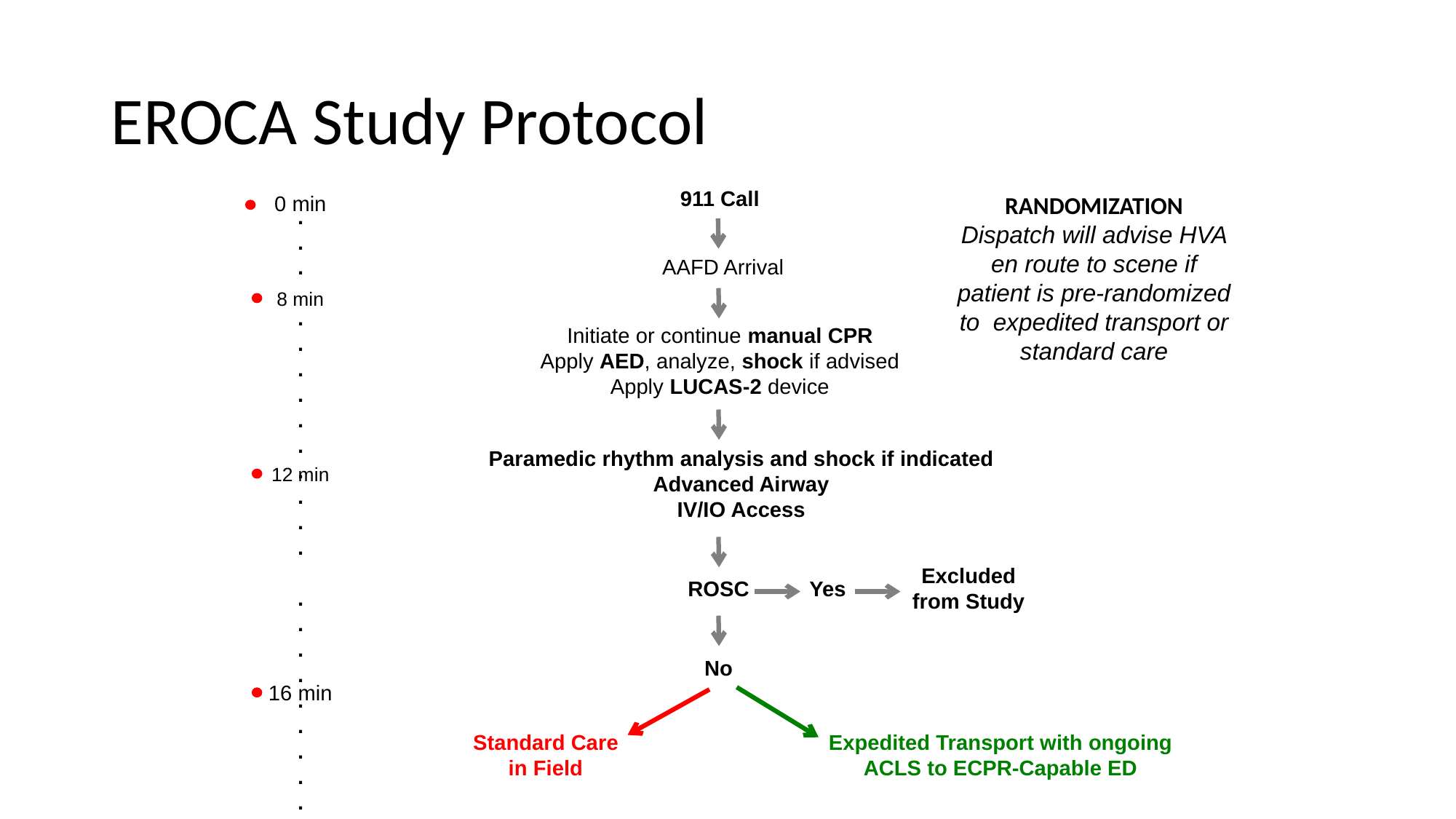

# EROCA Study Protocol
911 Call
0 min
RANDOMIZATION
Dispatch will advise HVA en route to scene if patient is pre-randomized to  expedited transport or standard care
.
.
.

.
.
.
.
.
.
.
.
.
.

.
.
.
.
.
.
.
.
.
.
.
.

.
.
.
.
.
.
.

AAFD Arrival
8 min
Initiate or continue manual CPR
Apply AED, analyze, shock if advised
Apply LUCAS-2 device

Paramedic rhythm analysis and shock if indicated
Advanced Airway
IV/IO Access
12 min

ROSC
Yes
Excluded from Study
No
Standard Care in Field
Expedited Transport with ongoing ACLS to ECPR-Capable ED
16 min